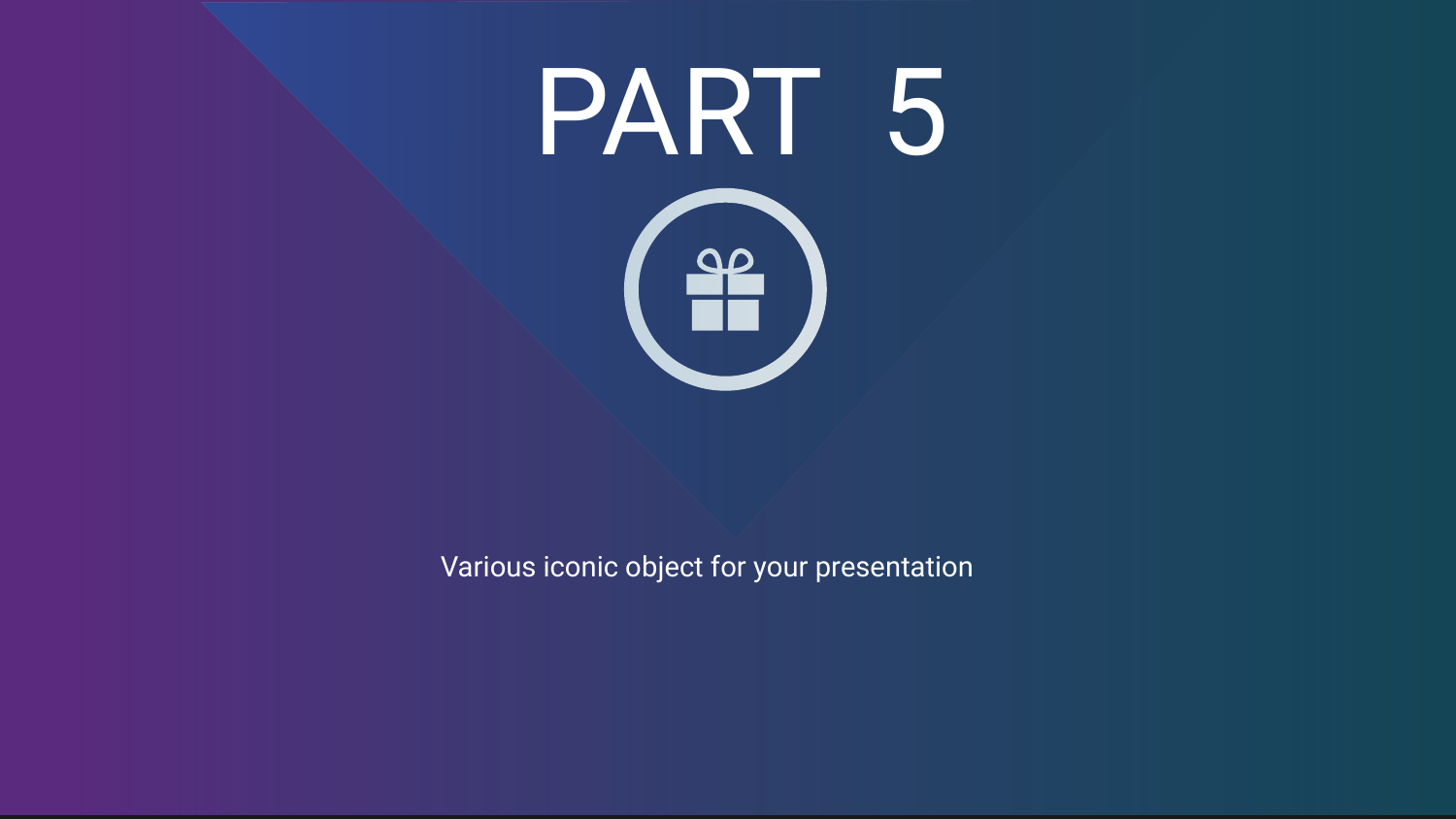

PART  5

Various iconic object for your presentation